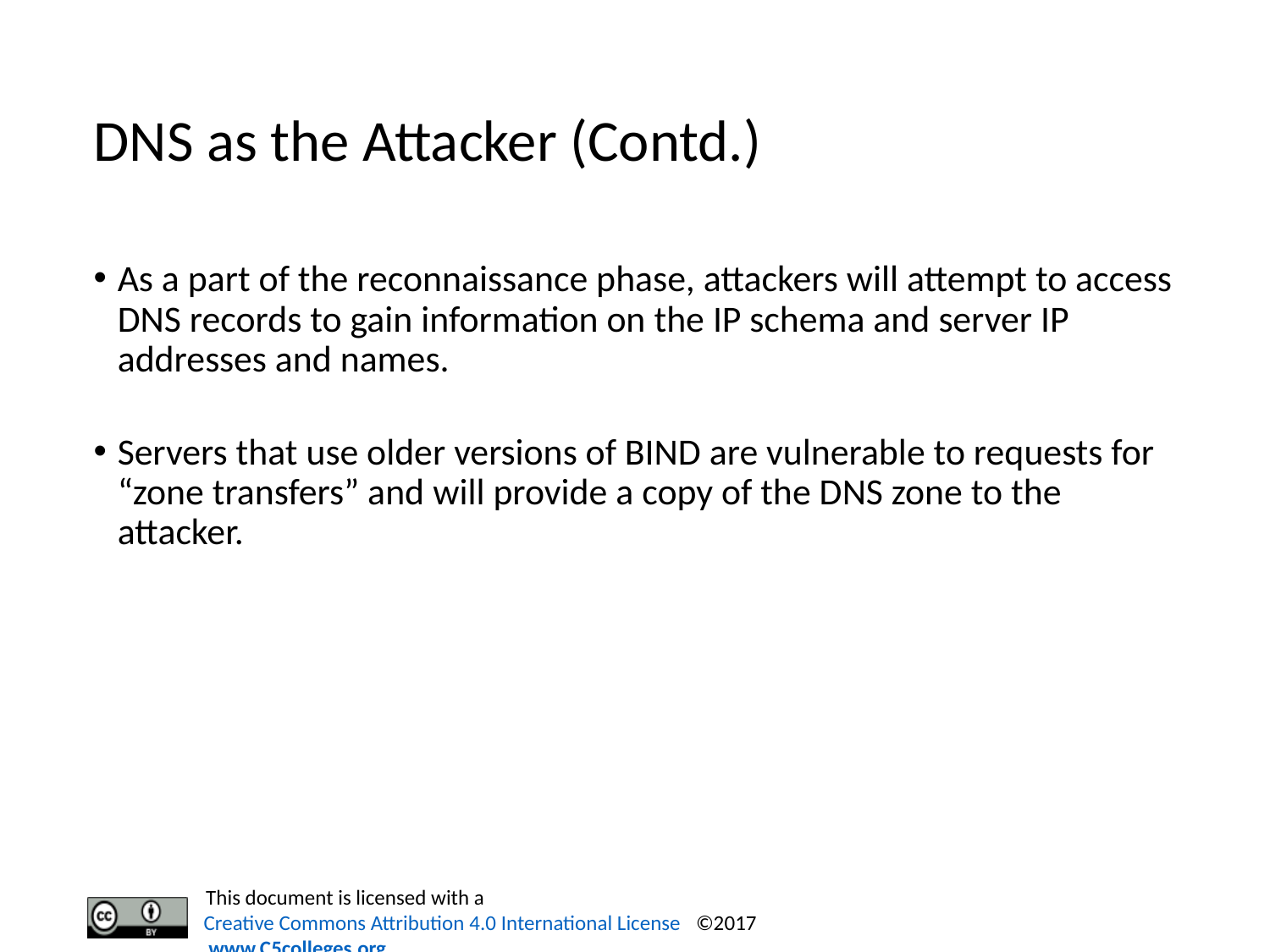

# DNS as the Attacker (Contd.)
As a part of the reconnaissance phase, attackers will attempt to access DNS records to gain information on the IP schema and server IP addresses and names.
Servers that use older versions of BIND are vulnerable to requests for “zone transfers” and will provide a copy of the DNS zone to the attacker.